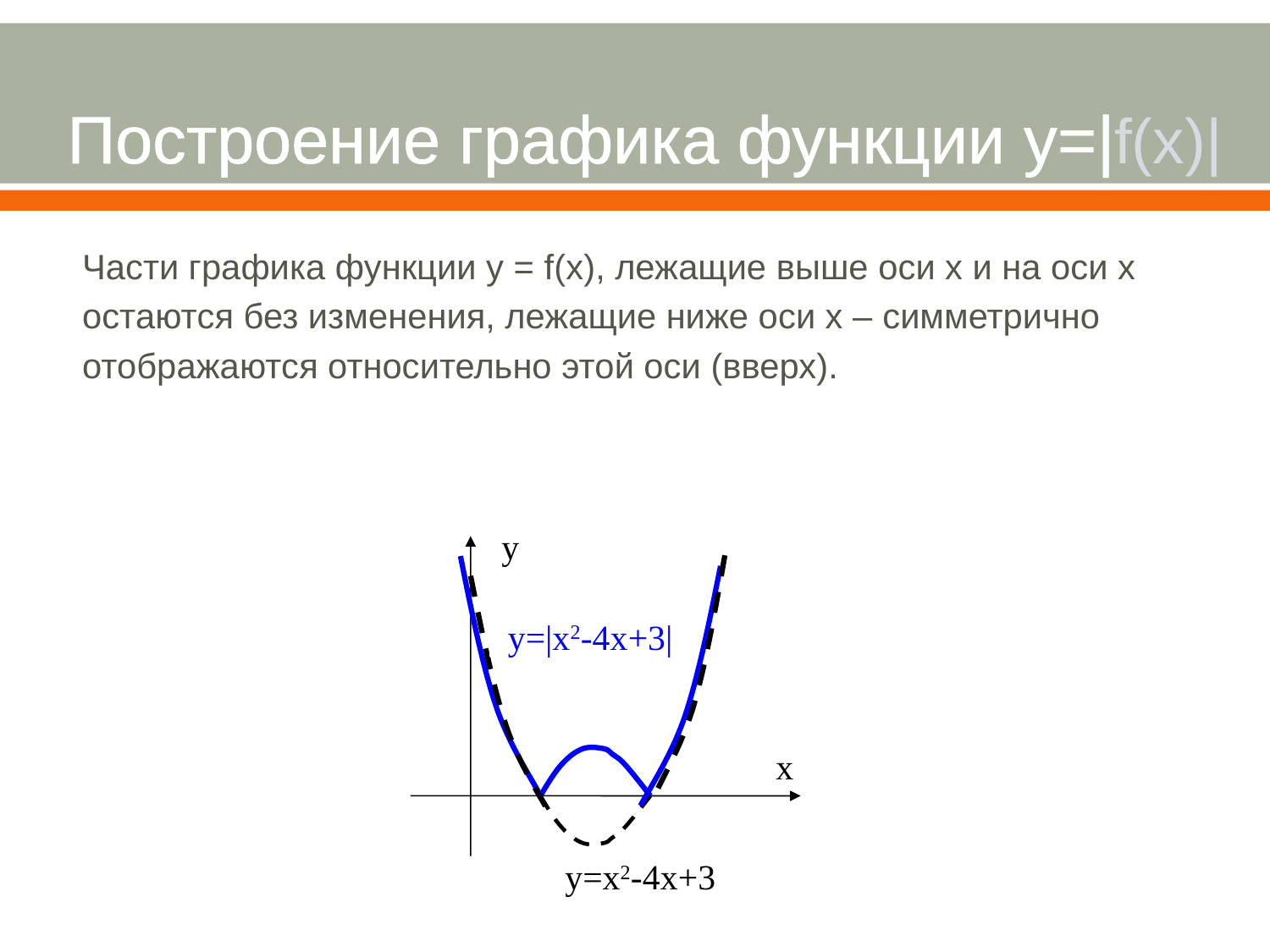

# Построение графика функции у=|f(x)|
Части графика функции у = f(х), лежащие выше оси х и на оси х
остаются без изменения, лежащие ниже оси х – симметрично
отображаются относительно этой оси (вверх).

у

y=|x2-4x+3|

 х

y=x2-4x+3